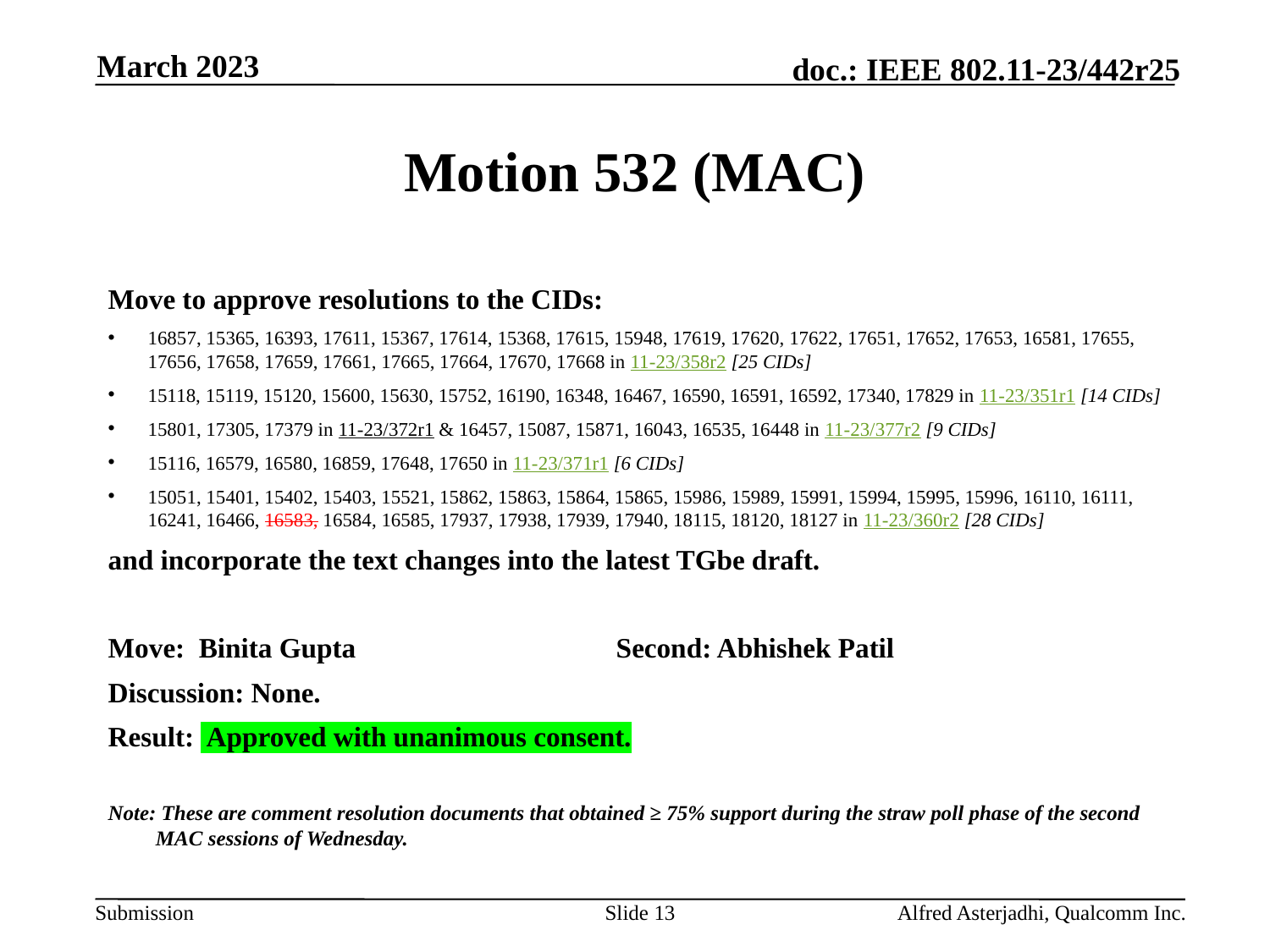

March 2023
# Motion 532 (MAC)
Move to approve resolutions to the CIDs:
16857, 15365, 16393, 17611, 15367, 17614, 15368, 17615, 15948, 17619, 17620, 17622, 17651, 17652, 17653, 16581, 17655, 17656, 17658, 17659, 17661, 17665, 17664, 17670, 17668 in 11-23/358r2 [25 CIDs]
15118, 15119, 15120, 15600, 15630, 15752, 16190, 16348, 16467, 16590, 16591, 16592, 17340, 17829 in 11-23/351r1 [14 CIDs]
15801, 17305, 17379 in 11-23/372r1 & 16457, 15087, 15871, 16043, 16535, 16448 in 11-23/377r2 [9 CIDs]
15116, 16579, 16580, 16859, 17648, 17650 in 11-23/371r1 [6 CIDs]
15051, 15401, 15402, 15403, 15521, 15862, 15863, 15864, 15865, 15986, 15989, 15991, 15994, 15995, 15996, 16110, 16111, 16241, 16466, 16583, 16584, 16585, 17937, 17938, 17939, 17940, 18115, 18120, 18127 in 11-23/360r2 [28 CIDs]
and incorporate the text changes into the latest TGbe draft.

Move:  Binita Gupta			Second: Abhishek Patil
Discussion: None.
Result:  Approved with unanimous consent.

Note: These are comment resolution documents that obtained ≥ 75% support during the straw poll phase of the second MAC sessions of Wednesday.
Slide 13
Alfred Asterjadhi, Qualcomm Inc.